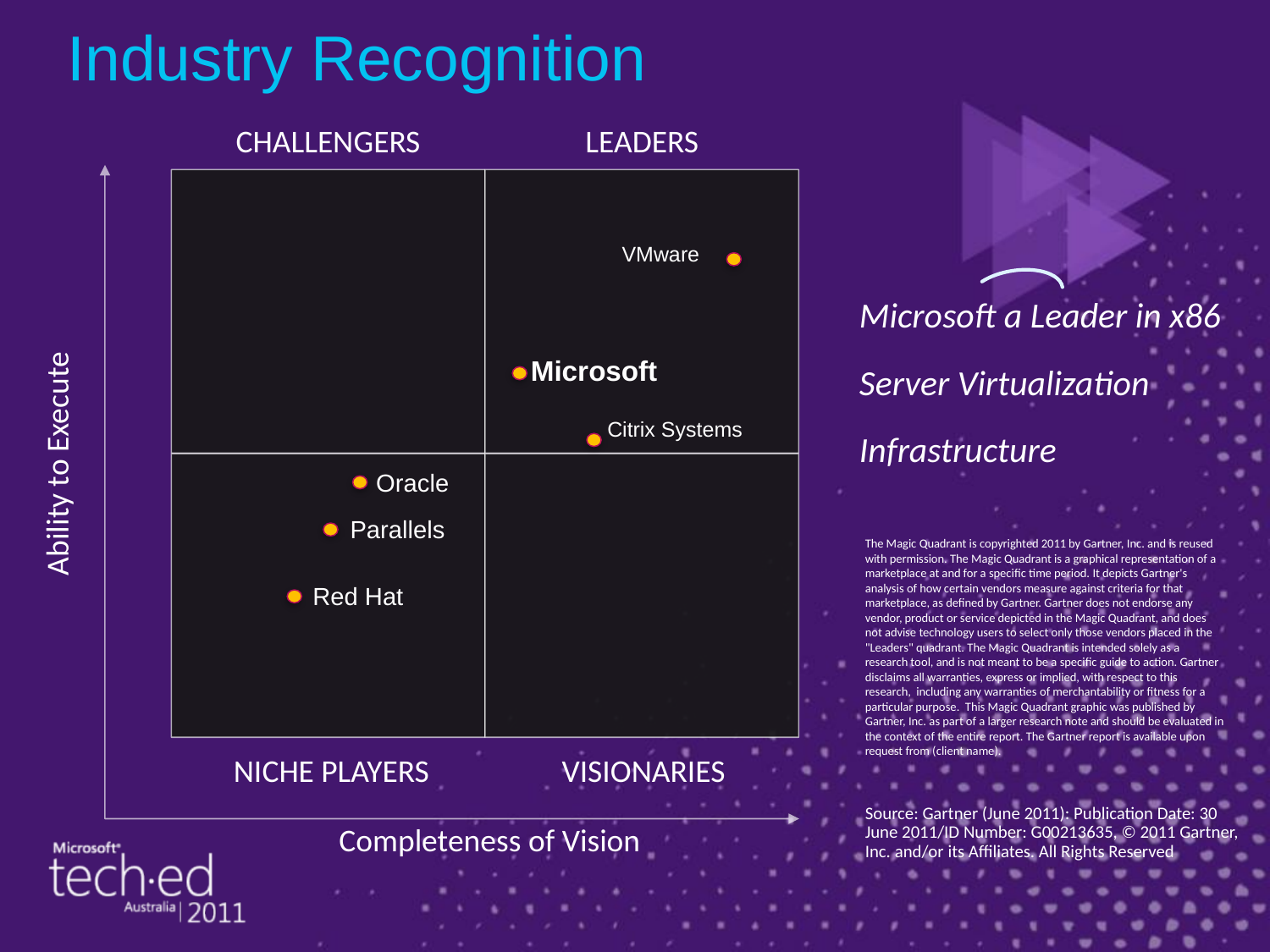

Industry Recognition
CHALLENGERS
LEADERS

VMware

Microsoft

Citrix Systems

Ability to Execute

Oracle

Parallels

Red Hat

NICHE PLAYERS
VISIONARIES
Completeness of Vision
Microsoft a Leader in x86
Server Virtualization Infrastructure

- Gartner
The Magic Quadrant is copyrighted 2011 by Gartner, Inc. and is reused with permission. The Magic Quadrant is a graphical representation of a marketplace at and for a specific time period. It depicts Gartner's analysis of how certain vendors measure against criteria for that marketplace, as defined by Gartner. Gartner does not endorse any vendor, product or service depicted in the Magic Quadrant, and does not advise technology users to select only those vendors placed in the "Leaders" quadrant. The Magic Quadrant is intended solely as a research tool, and is not meant to be a specific guide to action. Gartner disclaims all warranties, express or implied, with respect to this research,  including any warranties of merchantability or fitness for a particular purpose.  This Magic Quadrant graphic was published by Gartner, Inc. as part of a larger research note and should be evaluated in the context of the entire report. The Gartner report is available upon request from (client name).
Source: Gartner (June 2011): Publication Date: 30 June 2011/ID Number: G00213635, © 2011 Gartner, Inc. and/or its Affiliates. All Rights Reserved